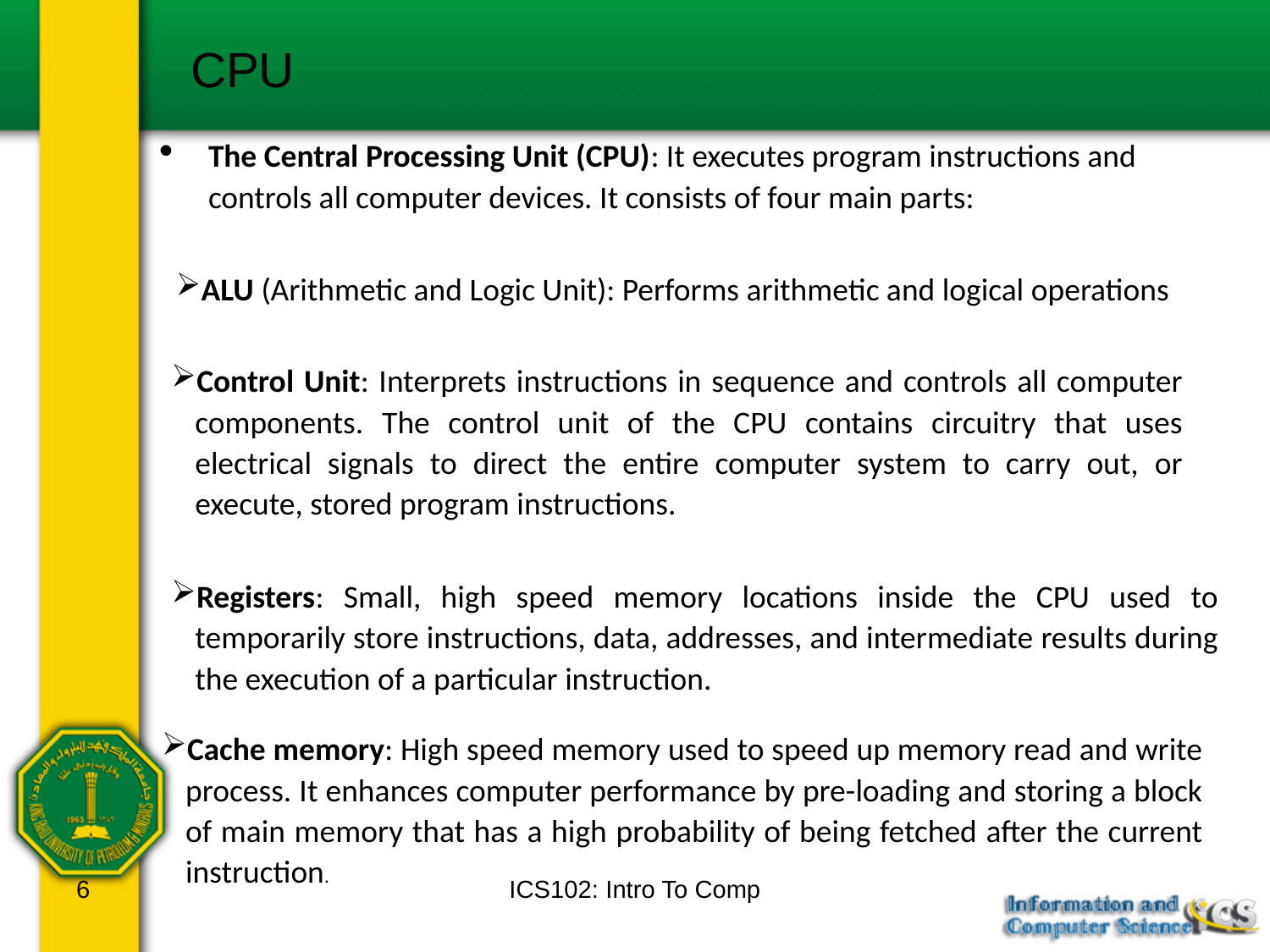

CPU
The Central Processing Unit (CPU): It executes program instructions and controls all computer devices. It consists of four main parts:
ALU (Arithmetic and Logic Unit): Performs arithmetic and logical operations
Control Unit: Interprets instructions in sequence and controls all computer components. The control unit of the CPU contains circuitry that uses electrical signals to direct the entire computer system to carry out, or execute, stored program instructions.
Registers: Small, high speed memory locations inside the CPU used to temporarily store instructions, data, addresses, and intermediate results during the execution of a particular instruction.
Cache memory: High speed memory used to speed up memory read and write process. It enhances computer performance by pre-loading and storing a block of main memory that has a high probability of being fetched after the current instruction.
6
ICS102: Intro To Comp